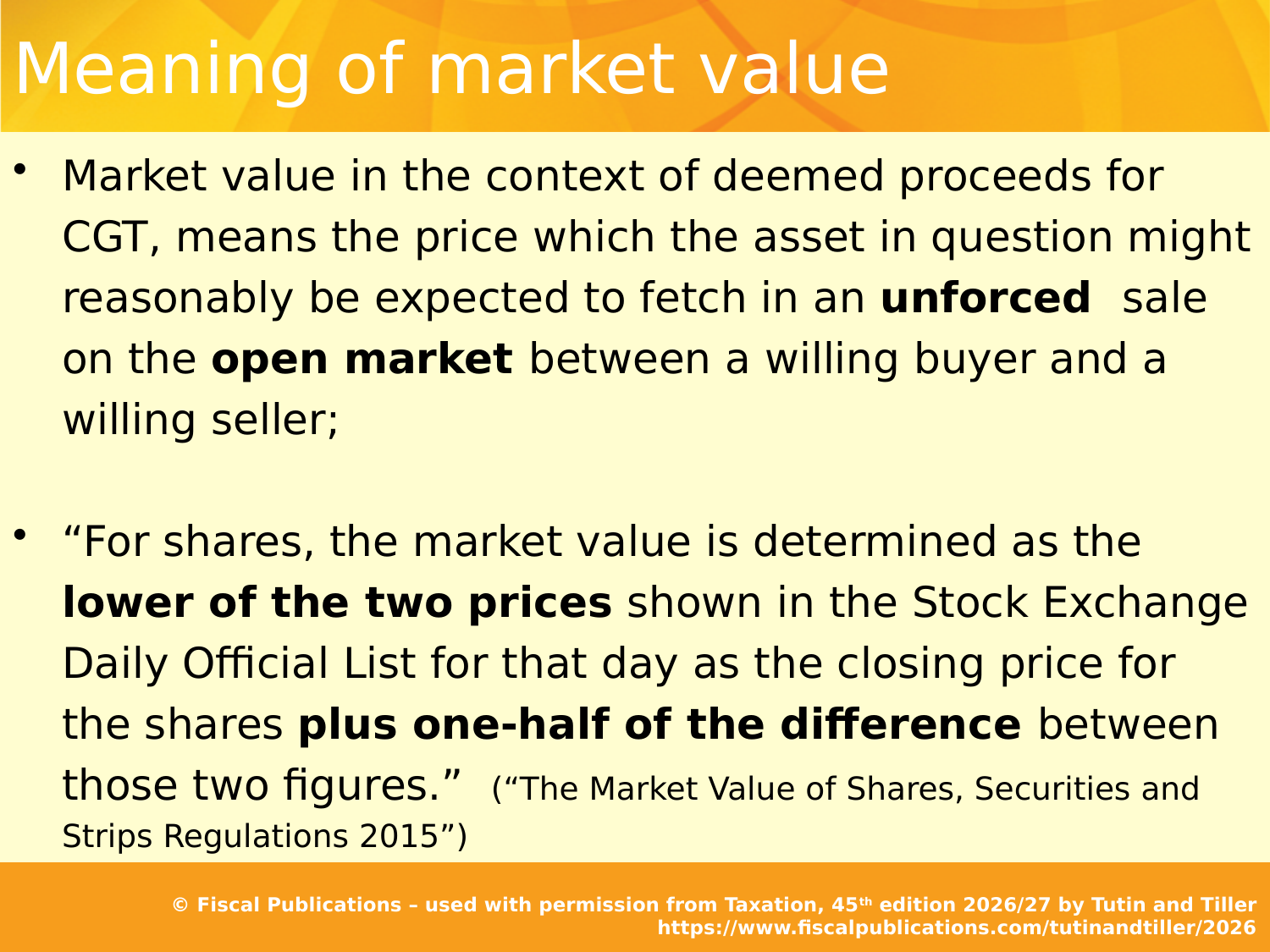

# Meaning of market value
Market value in the context of deemed proceeds for CGT, means the price which the asset in question might reasonably be expected to fetch in an unforced  sale on the open market between a willing buyer and a willing seller;

“For shares, the market value is determined as the lower of the two prices shown in the Stock Exchange Daily Official List for that day as the closing price for the shares plus one-half of the difference between those two figures.”  (“The Market Value of Shares, Securities and Strips Regulations 2015”)